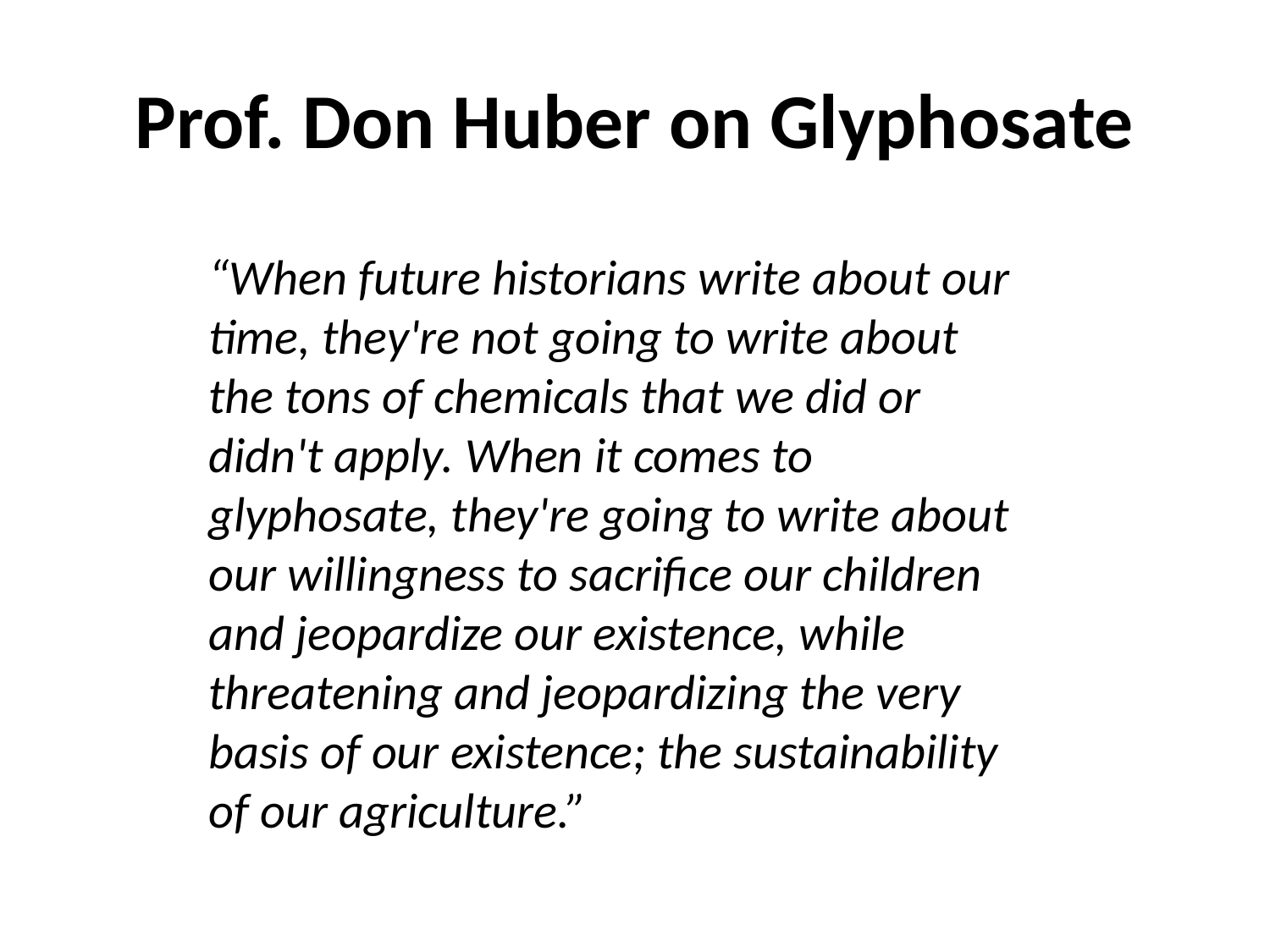

# Prof. Don Huber on Glyphosate
“When future historians write about our time, they're not going to write about the tons of chemicals that we did or didn't apply. When it comes to glyphosate, they're going to write about our willingness to sacrifice our children and jeopardize our existence, while threatening and jeopardizing the very basis of our existence; the sustainability of our agriculture.”